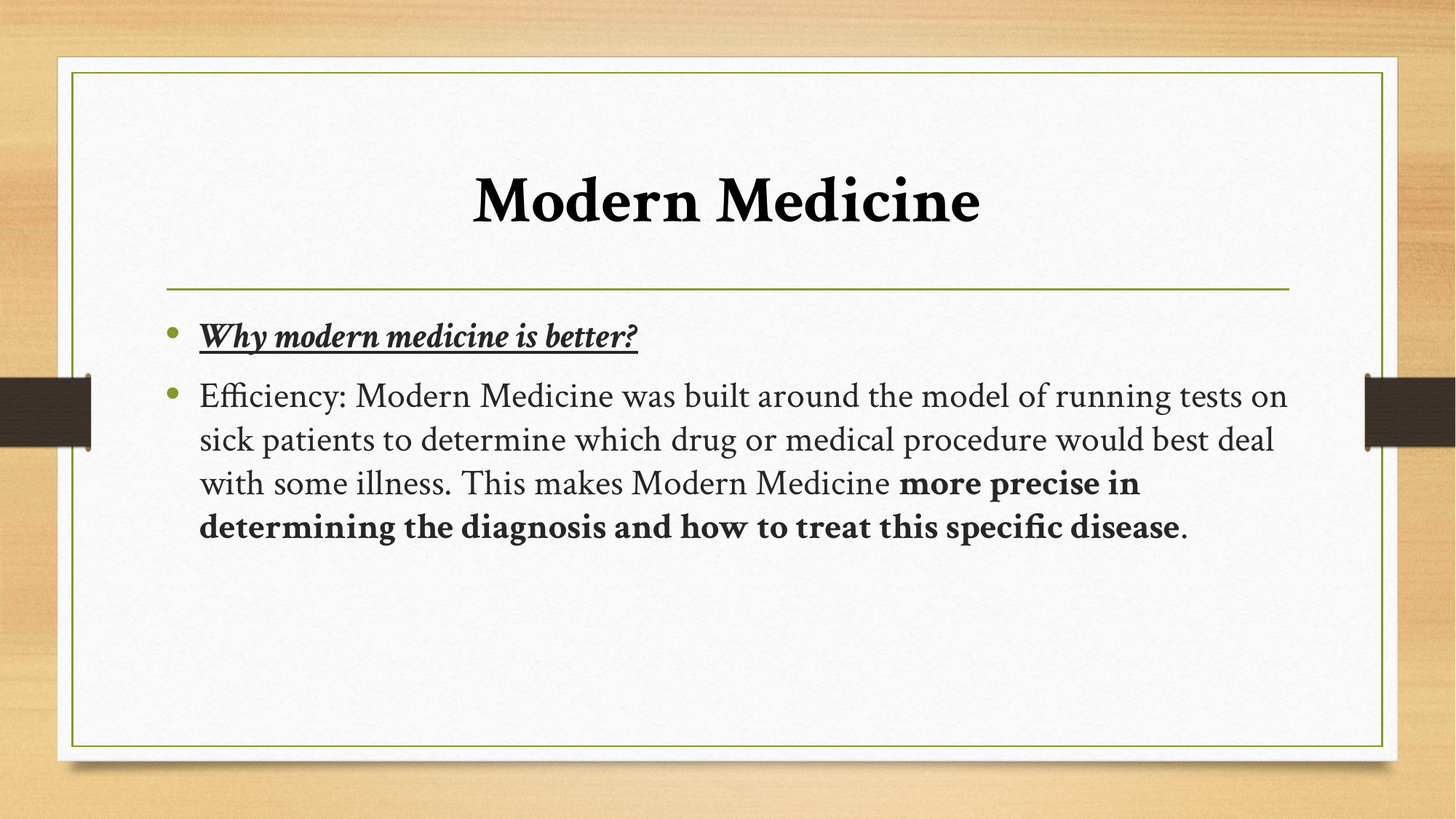

# Modern Medicine
Why modern medicine is better?
Efficiency: Modern Medicine was built around the model of running tests on sick patients to determine which drug or medical procedure would best deal with some illness. This makes Modern Medicine more precise in determining the diagnosis and how to treat this specific disease.